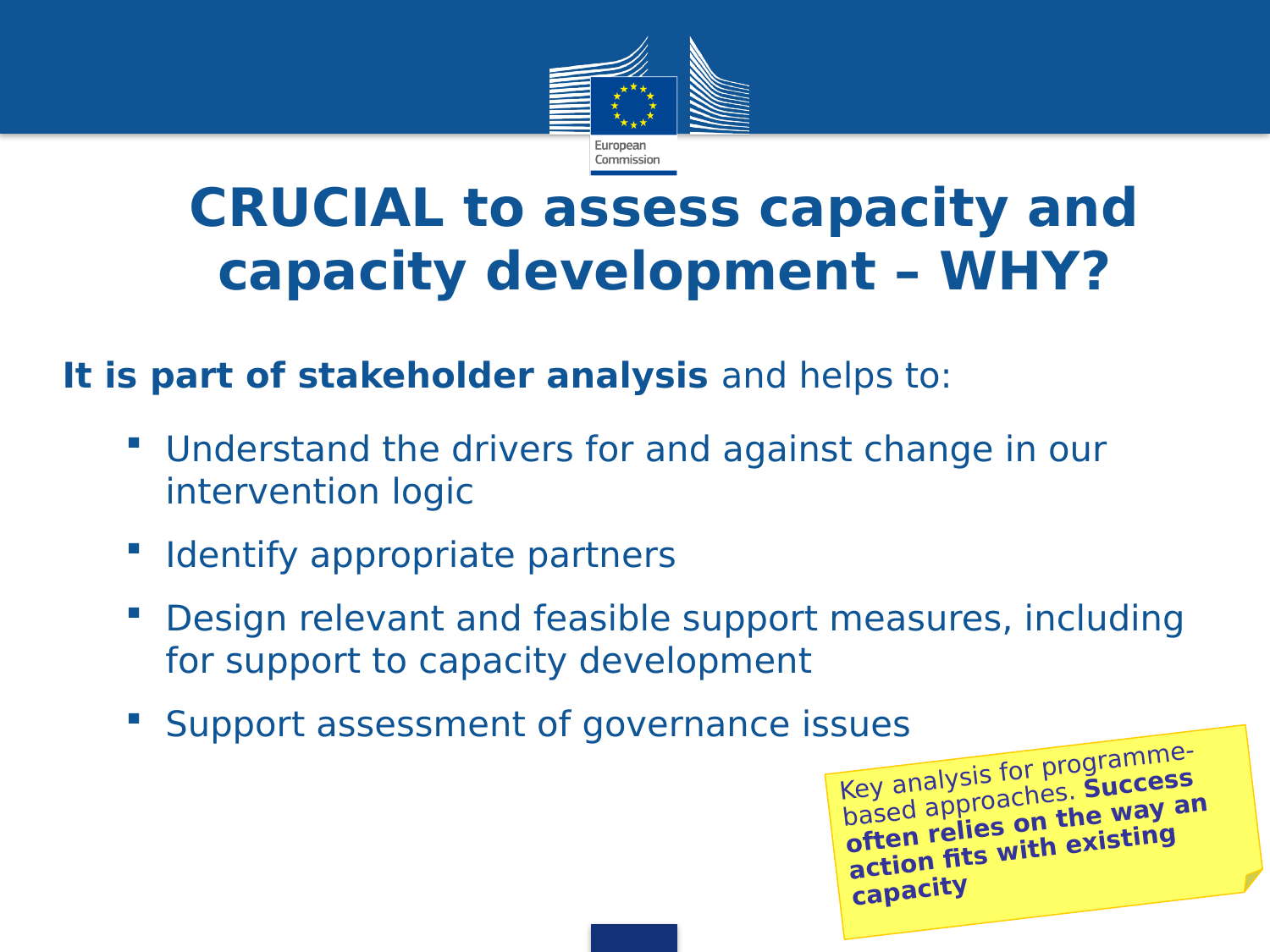

CRUCIAL to assess capacity and capacity development – WHY?
It is part of stakeholder analysis and helps to:
Understand the drivers for and against change in our intervention logic
Identify appropriate partners
Design relevant and feasible support measures, including for support to capacity development
Support assessment of governance issues
Key analysis for programme-based approaches. Success often relies on the way an action fits with existing capacity
19